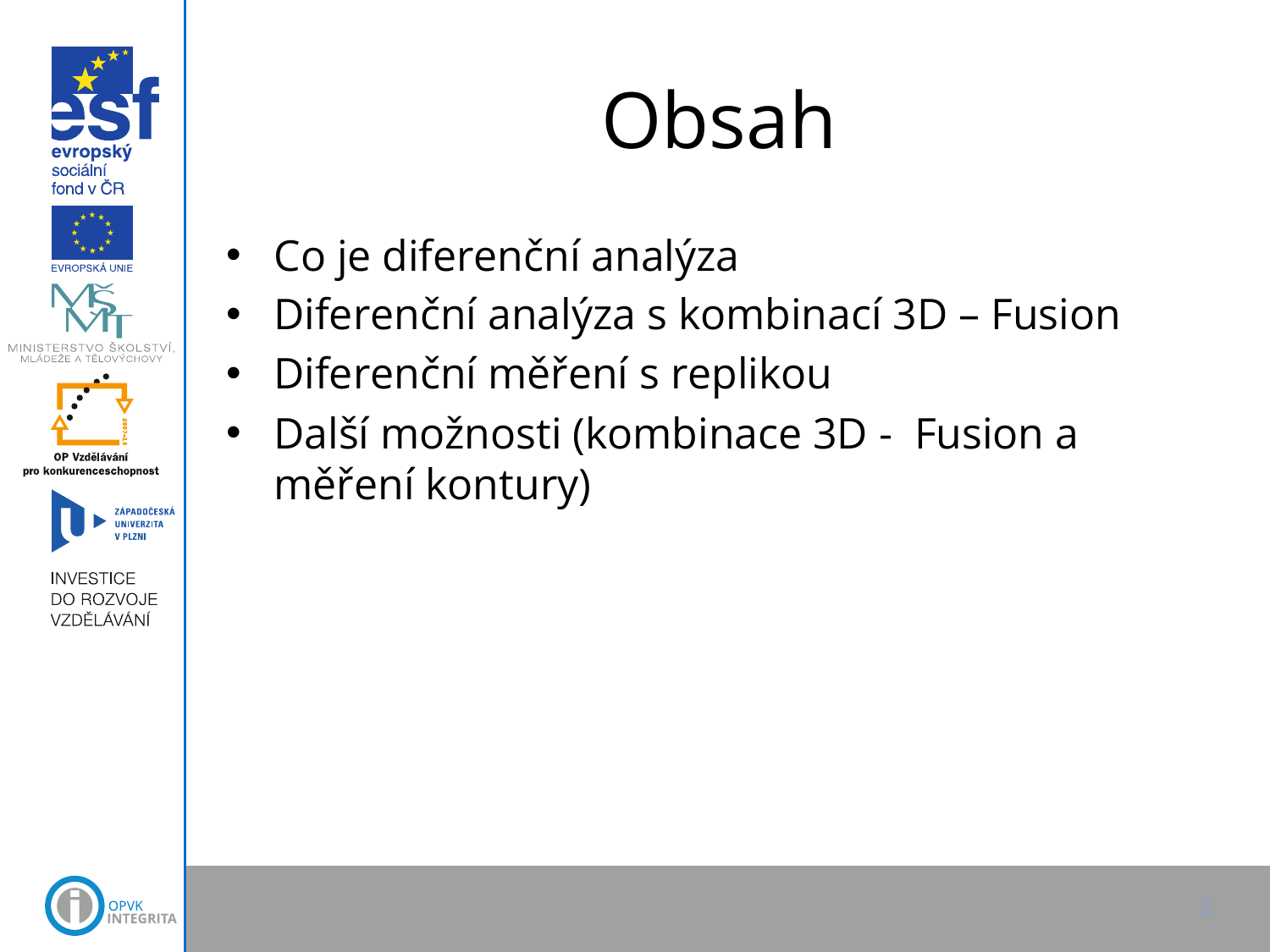

# Obsah
Co je diferenční analýza
Diferenční analýza s kombinací 3D – Fusion
Diferenční měření s replikou
Další možnosti (kombinace 3D -  Fusion a měření kontury)

2